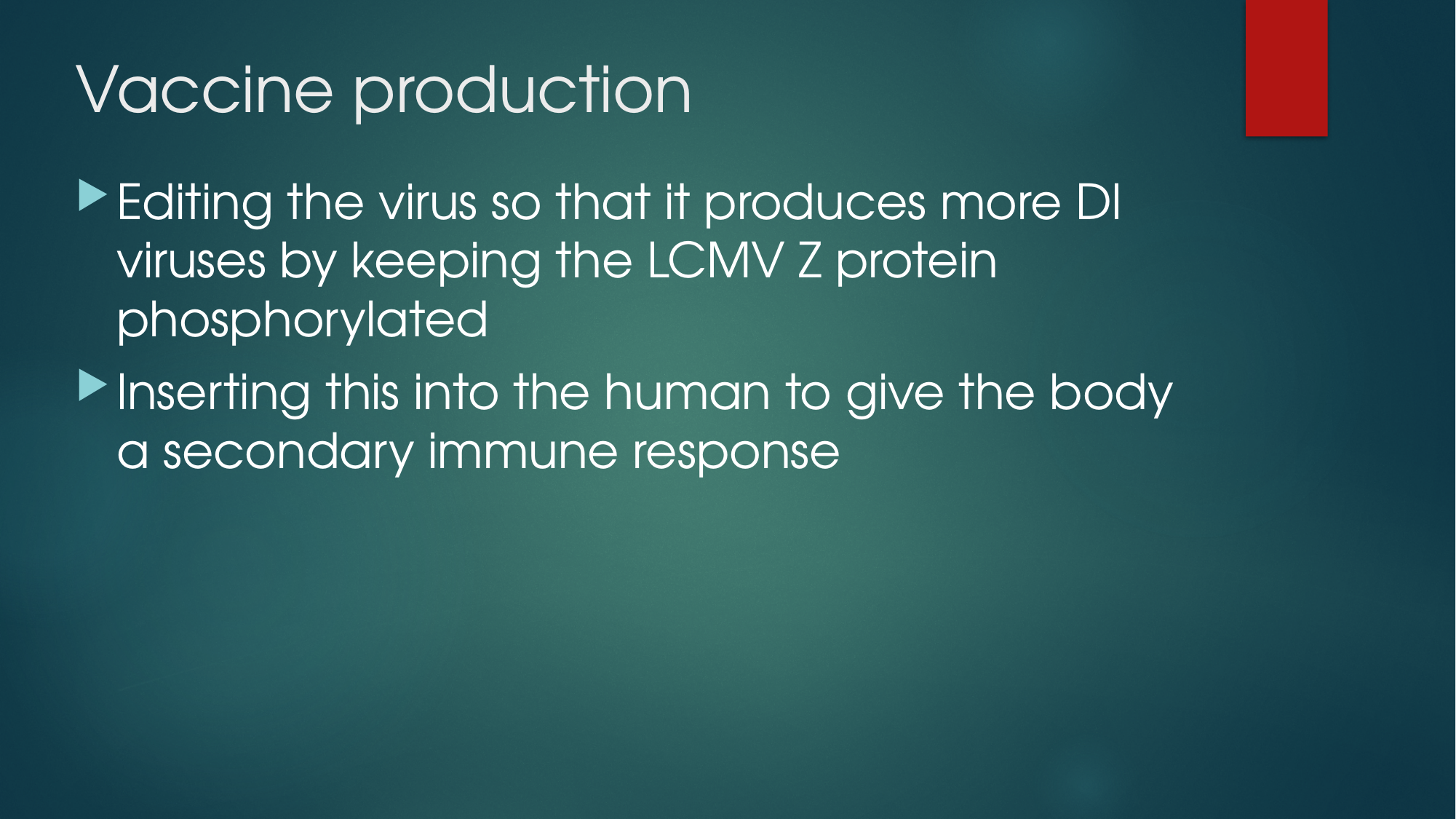

# Vaccine production
Editing the virus so that it produces more DI viruses by keeping the LCMV Z protein phosphorylated
Inserting this into the human to give the body a secondary immune response